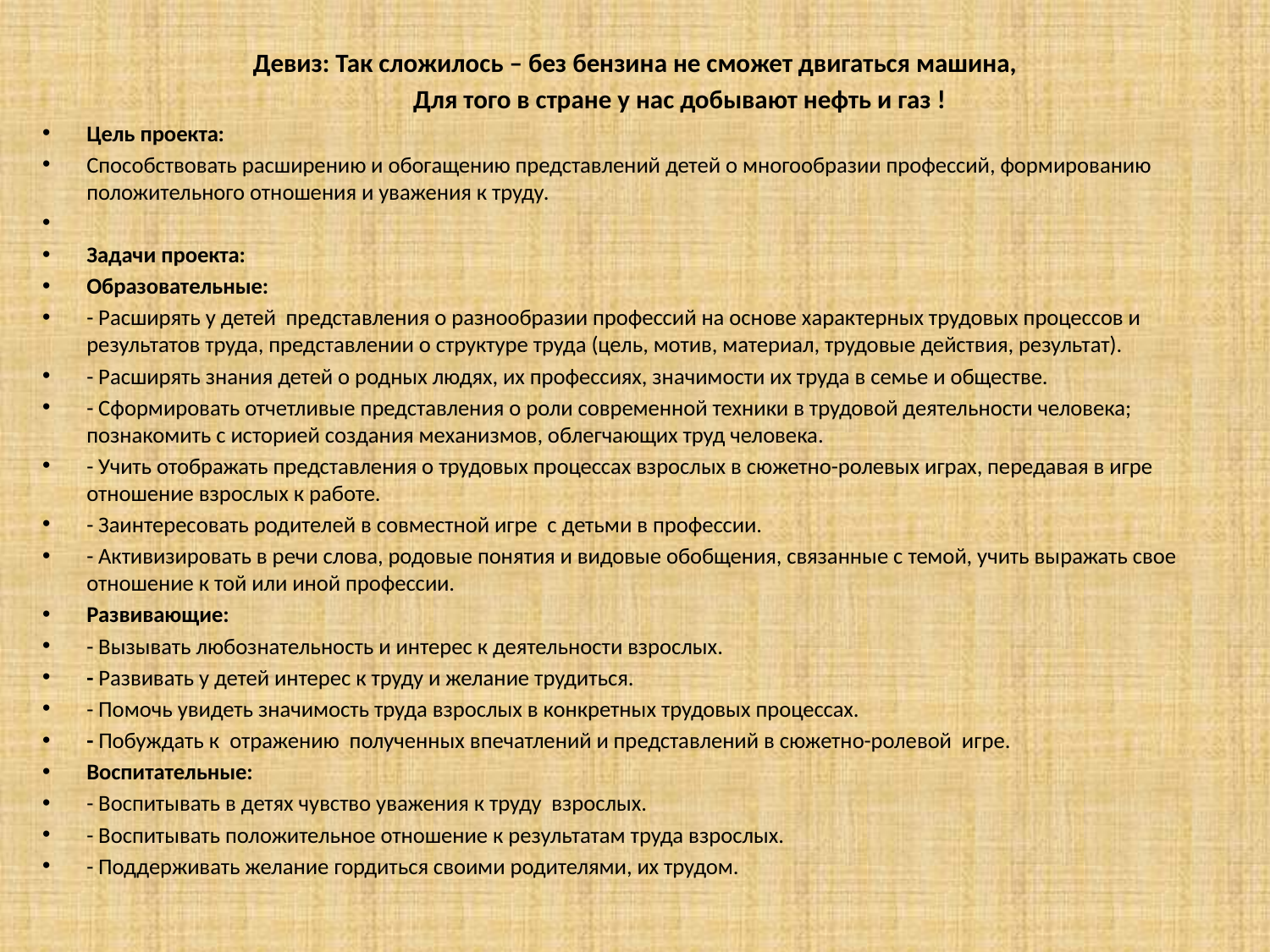

#
Девиз: Так сложилось – без бензина не сможет двигаться машина,
               Для того в стране у нас добывают нефть и газ !
Цель проекта:
Способствовать расширению и обогащению представлений детей о многообразии профессий, формированию положительного отношения и уважения к труду.

Задачи проекта:
Образовательные:
- Расширять у детей  представления о разнообразии профессий на основе характерных трудовых процессов и результатов труда, представлении о структуре труда (цель, мотив, материал, трудовые действия, результат).
- Расширять знания детей о родных людях, их профессиях, значимости их труда в семье и обществе.
- Сформировать отчетливые представления о роли современной техники в трудовой деятельности человека; познакомить с историей создания механизмов, облегчающих труд человека.
- Учить отображать представления о трудовых процессах взрослых в сюжетно-ролевых играх, передавая в игре отношение взрослых к работе.
- Заинтересовать родителей в совместной игре  с детьми в профессии.
- Активизировать в речи слова, родовые понятия и видовые обобщения, связанные с темой, учить выражать свое отношение к той или иной профессии.
Развивающие:
- Вызывать любознательность и интерес к деятельности взрослых.
- Развивать у детей интерес к труду и желание трудиться.
- Помочь увидеть значимость труда взрослых в конкретных трудовых процессах.
- Побуждать к  отражению  полученных впечатлений и представлений в сюжетно-ролевой  игре.
Воспитательные:
- Воспитывать в детях чувство уважения к труду  взрослых.
- Воспитывать положительное отношение к результатам труда взрослых.
- Поддерживать желание гордиться своими родителями, их трудом.